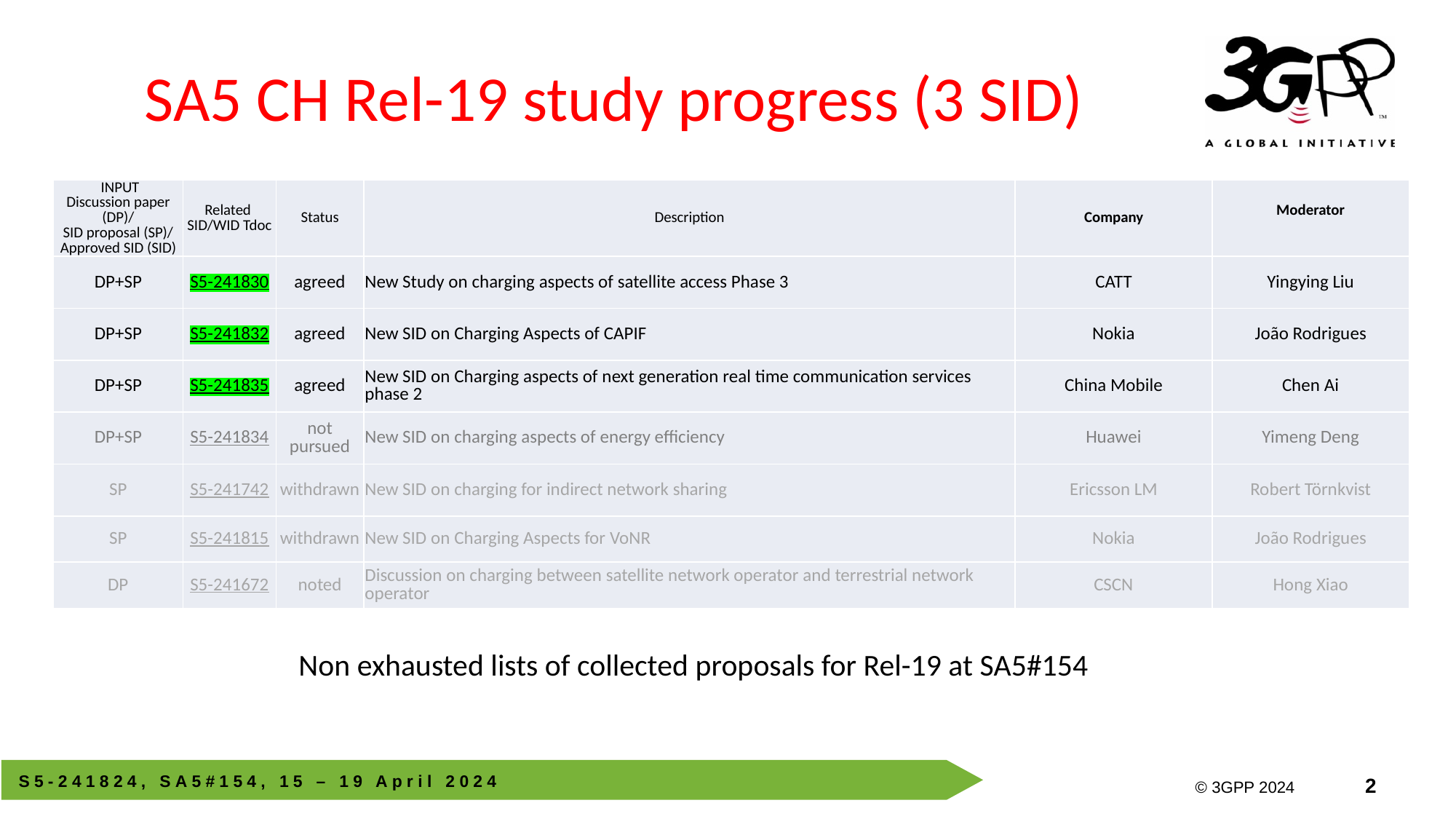

# SA5 CH Rel-19 study progress (3 SID)
| INPUT Discussion paper (DP)/ SID proposal (SP)/ Approved SID (SID) | Related SID/WID Tdoc | Status | Description | Company | Moderator |
| --- | --- | --- | --- | --- | --- |
| DP+SP | S5-241830 | agreed | New Study on charging aspects of satellite access Phase 3 | CATT | Yingying Liu |
| DP+SP | S5-241832 | agreed | New SID on Charging Aspects of CAPIF | Nokia | João Rodrigues |
| DP+SP | S5-241835 | agreed | New SID on Charging aspects of next generation real time communication services phase 2 | China Mobile | Chen Ai |
| DP+SP | S5-241834 | not pursued | New SID on charging aspects of energy efficiency | Huawei | Yimeng Deng |
| SP | S5-241742 | withdrawn | New SID on charging for indirect network sharing | Ericsson LM | Robert Törnkvist |
| SP | S5-241815 | withdrawn | New SID on Charging Aspects for VoNR | Nokia | João Rodrigues |
| DP | S5-241672 | noted | Discussion on charging between satellite network operator and terrestrial network operator | CSCN | Hong Xiao |
Non exhausted lists of collected proposals for Rel-19 at SA5#154